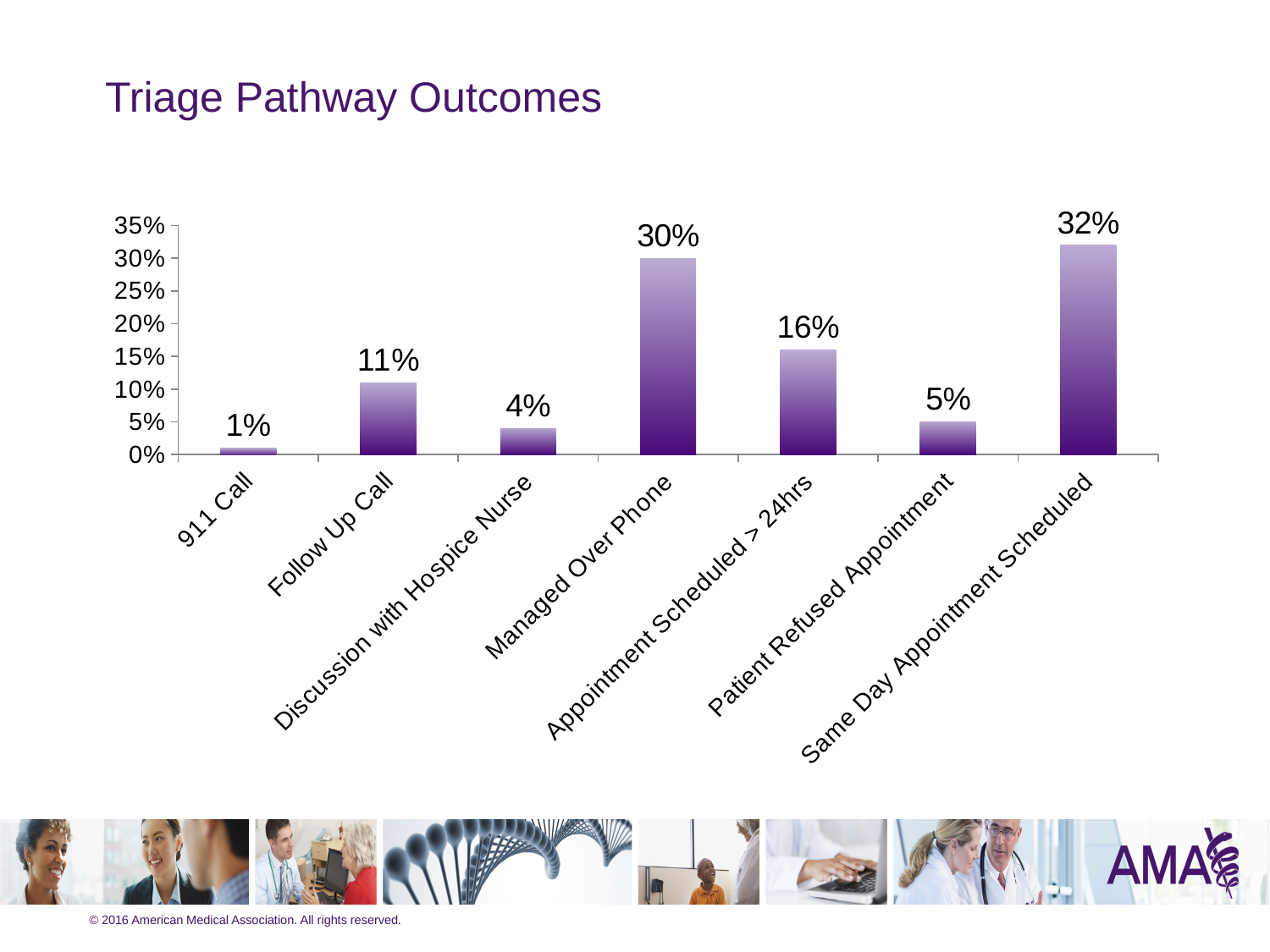

# Triage Pathway Outcomes

### Chart

| Category | Series 1 |
|---|---|
| 911 Call | 0.01 |
| Follow Up Call | 0.11 |
| Discussion with Hospice Nurse | 0.04 |
| Managed Over Phone | 0.3 |
| Appointment Scheduled > 24hrs | 0.16 |
| Patient Refused Appointment | 0.05 |
| Same Day Appointment Scheduled | 0.32 |